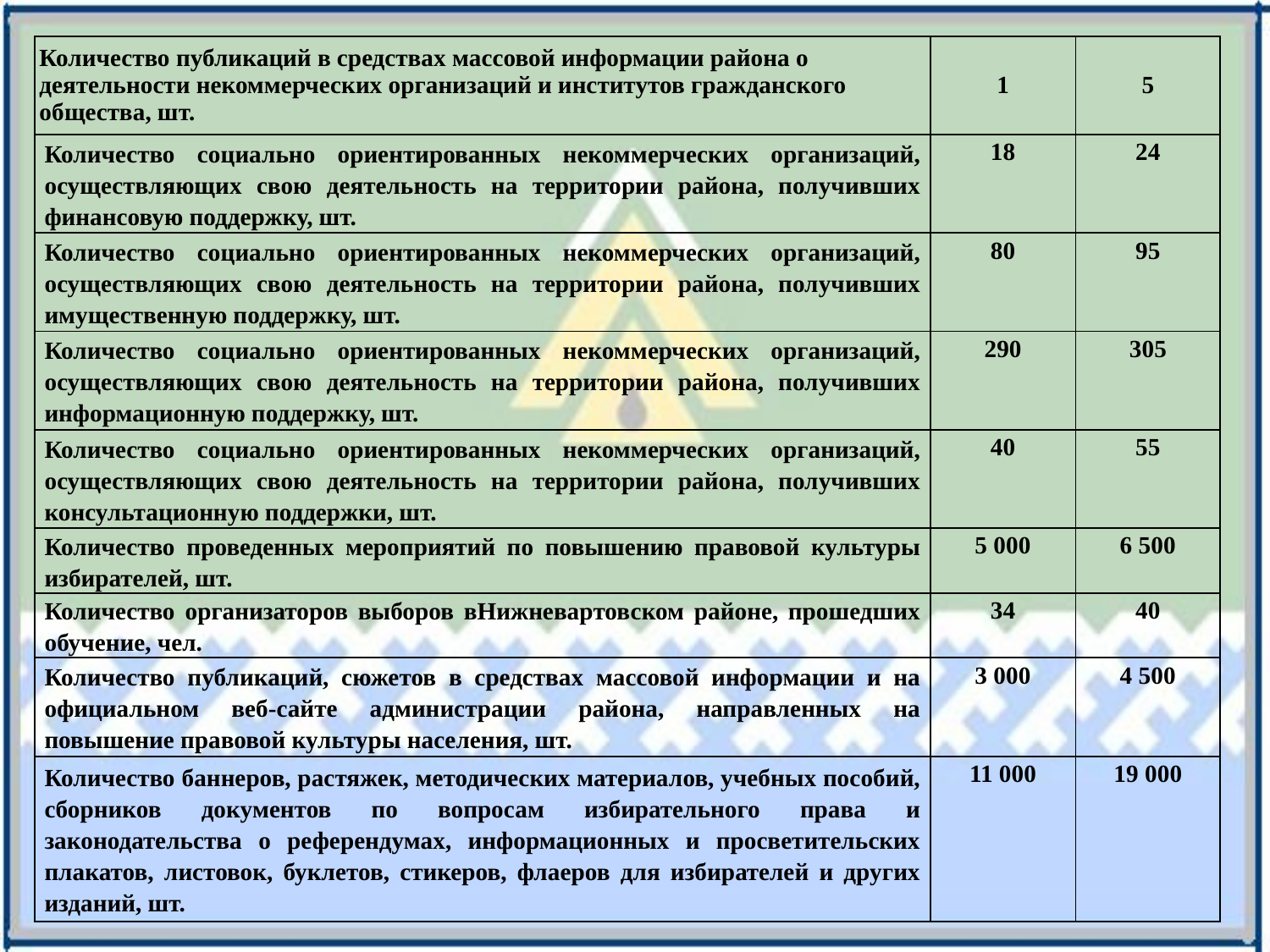

| Количество публикаций в средствах массовой информации района о деятельности некоммерческих организаций и институтов гражданского общества, шт. | 1 | 5 |
| --- | --- | --- |
| Количество социально ориентированных некоммерческих организаций, осуществляющих свою деятельность на территории района, получивших финансовую поддержку, шт. | 18 | 24 |
| Количество социально ориентированных некоммерческих организаций, осуществляющих свою деятельность на территории района, получивших имущественную поддержку, шт. | 80 | 95 |
| Количество социально ориентированных некоммерческих организаций, осуществляющих свою деятельность на территории района, получивших информационную поддержку, шт. | 290 | 305 |
| Количество социально ориентированных некоммерческих организаций, осуществляющих свою деятельность на территории района, получивших консультационную поддержки, шт. | 40 | 55 |
| Количество проведенных мероприятий по повышению правовой культуры избирателей, шт. | 5 000 | 6 500 |
| Количество организаторов выборов вНижневартовском районе, прошедших обучение, чел. | 34 | 40 |
| Количество публикаций, сюжетов в средствах массовой информации и на официальном веб-сайте администрации района, направленных на повышение правовой культуры населения, шт. | 3 000 | 4 500 |
| Количество баннеров, растяжек, методических материалов, учебных пособий, сборников документов по вопросам избирательного права и законодательства о референдумах, информационных и просветительских плакатов, листовок, буклетов, стикеров, флаеров для избирателей и других изданий, шт. | 11 000 | 19 000 |